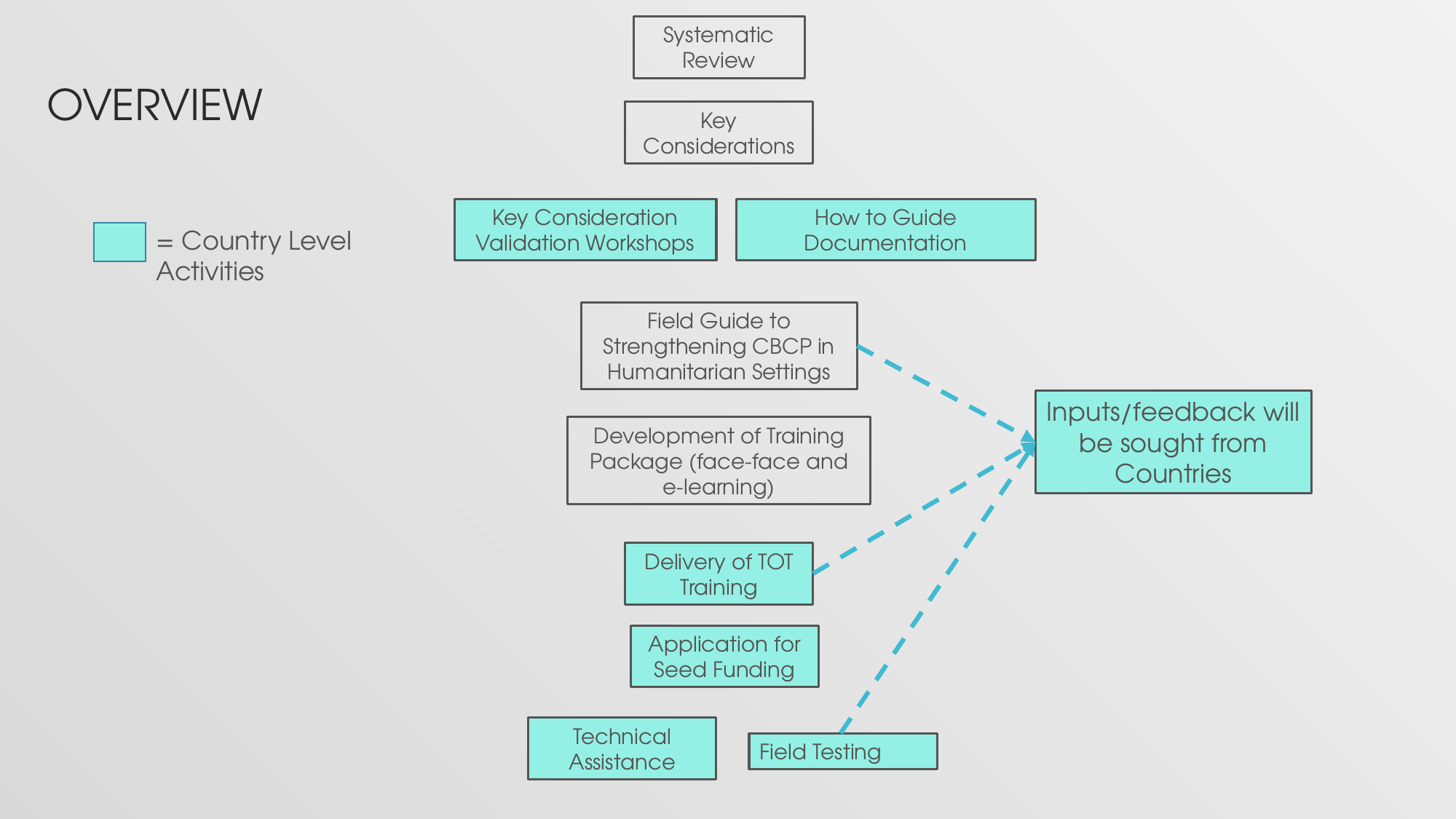

Systematic Review
# Overview
Key Considerations
Key Consideration Validation Workshops
How to Guide Documentation
= Country Level Activities

Field Guide to Strengthening CBCP in Humanitarian Settings
Inputs/feedback will be sought from Countries
Development of Training Package (face-face and e-learning)
Delivery of TOT Training
Application for Seed Funding
Technical Assistance
Field Testing